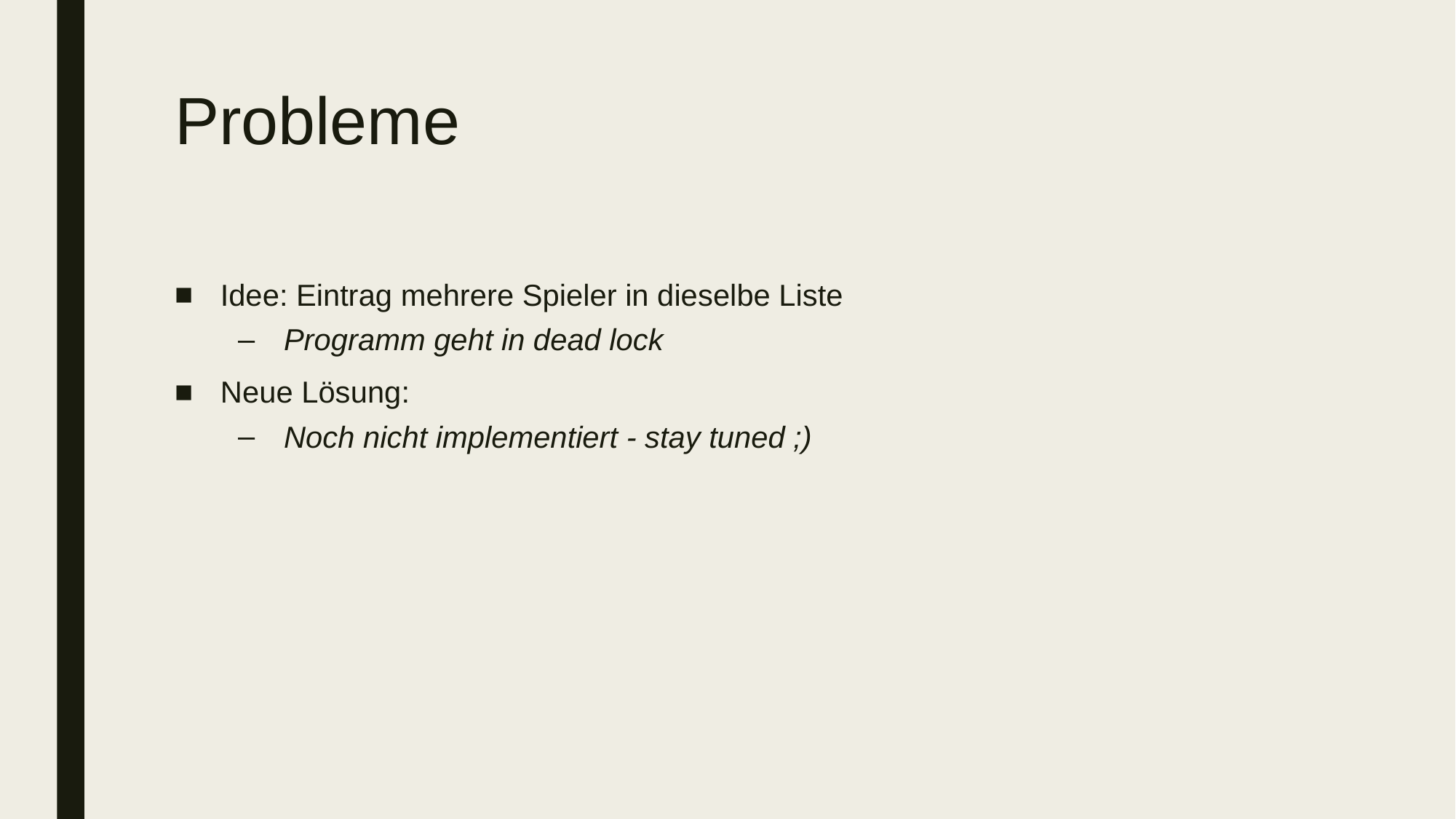

# Probleme
Idee: Eintrag mehrere Spieler in dieselbe Liste
Programm geht in dead lock
Neue Lösung:
Noch nicht implementiert - stay tuned ;)